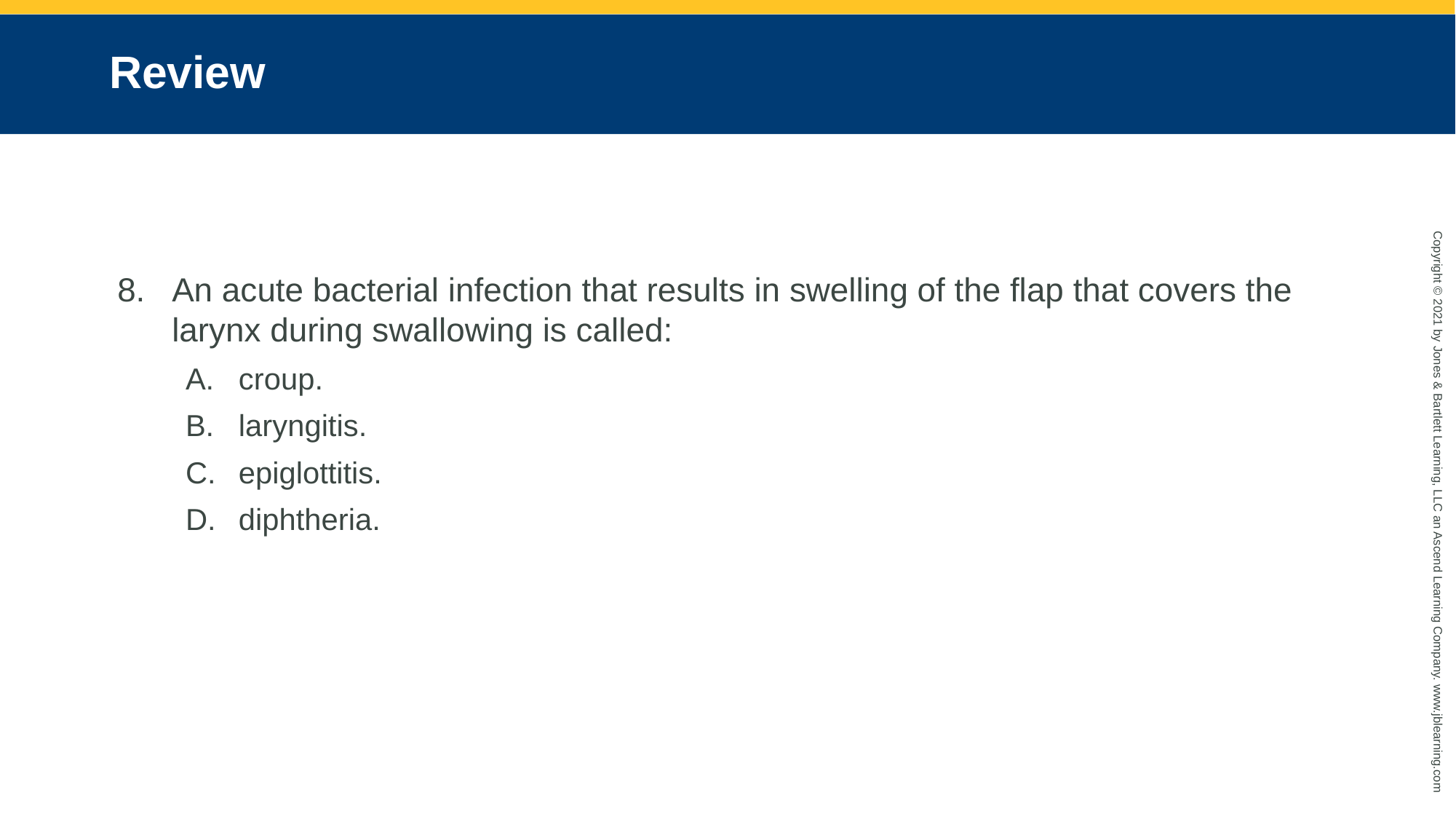

# Review
An acute bacterial infection that results in swelling of the flap that covers the larynx during swallowing is called:
croup.
laryngitis.
epiglottitis.
diphtheria.